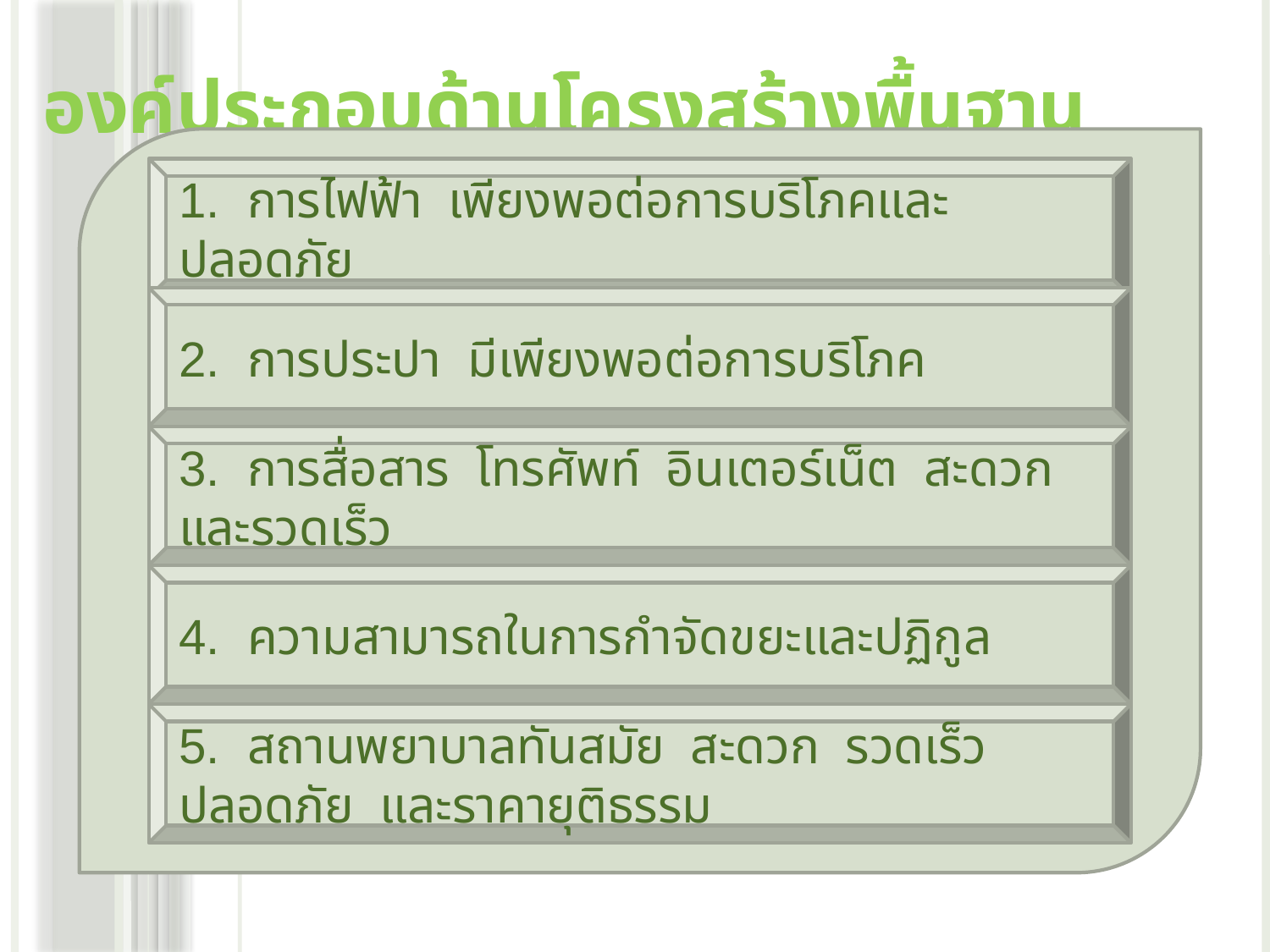

# องค์ประกอบด้านโครงสร้างพื้นฐาน

1.  การไฟฟ้า  เพียงพอต่อการบริโภคและปลอดภัย
2.  การประปา  มีเพียงพอต่อการบริโภค
3.  การสื่อสาร  โทรศัพท์  อินเตอร์เน็ต  สะดวกและรวดเร็ว
4.  ความสามารถในการกำจัดขยะและปฏิกูล
5.  สถานพยาบาลทันสมัย  สะดวก  รวดเร็ว  ปลอดภัย  และราคายุติธรรม